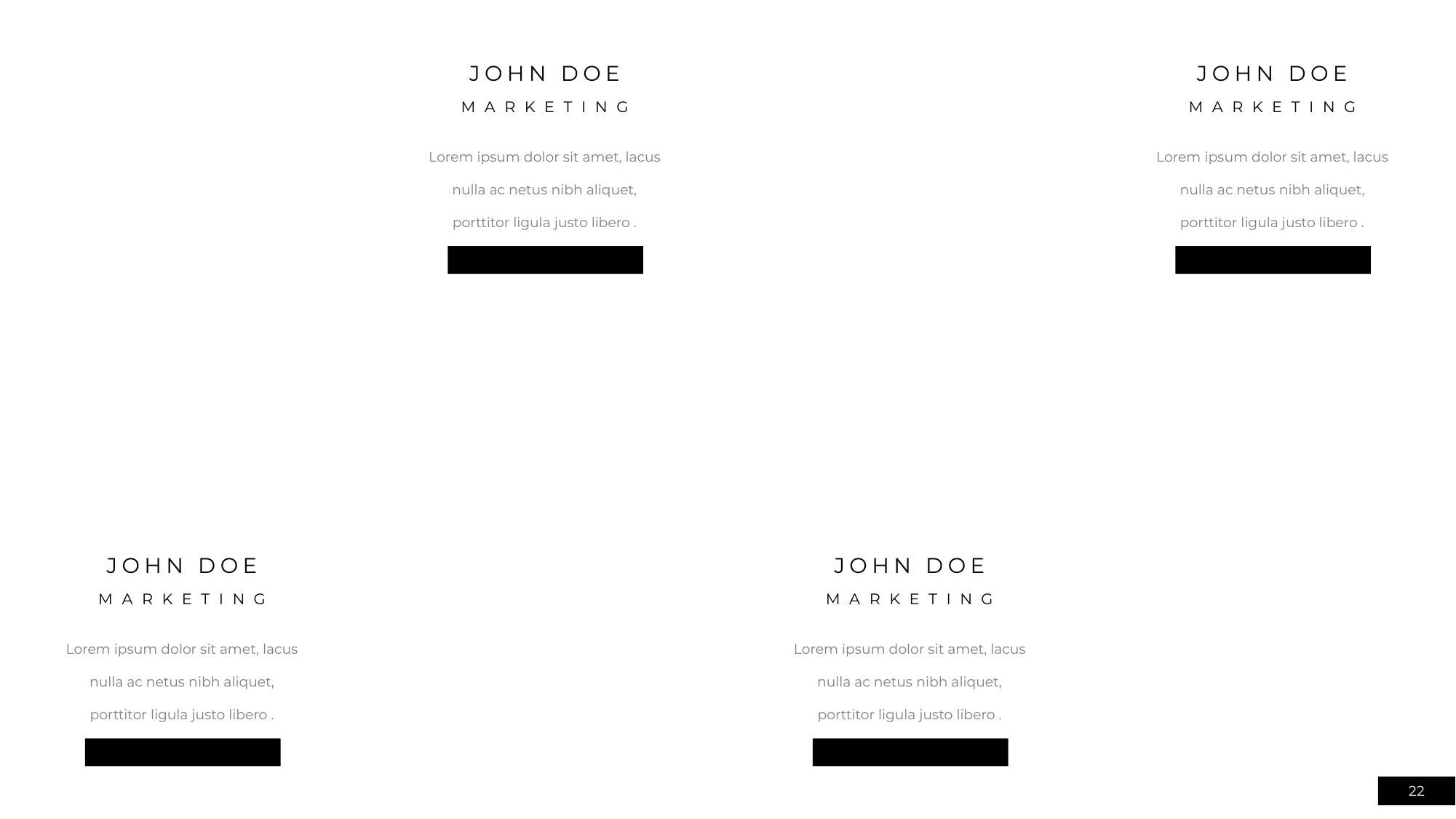

JOHN DOE
JOHN DOE
MARKETING
MARKETING
Lorem ipsum dolor sit amet, lacus nulla ac netus nibh aliquet, porttitor ligula justo libero .
Lorem ipsum dolor sit amet, lacus nulla ac netus nibh aliquet, porttitor ligula justo libero .

JOHN DOE
JOHN DOE
MARKETING
MARKETING
Lorem ipsum dolor sit amet, lacus nulla ac netus nibh aliquet, porttitor ligula justo libero .
Lorem ipsum dolor sit amet, lacus nulla ac netus nibh aliquet, porttitor ligula justo libero .

22